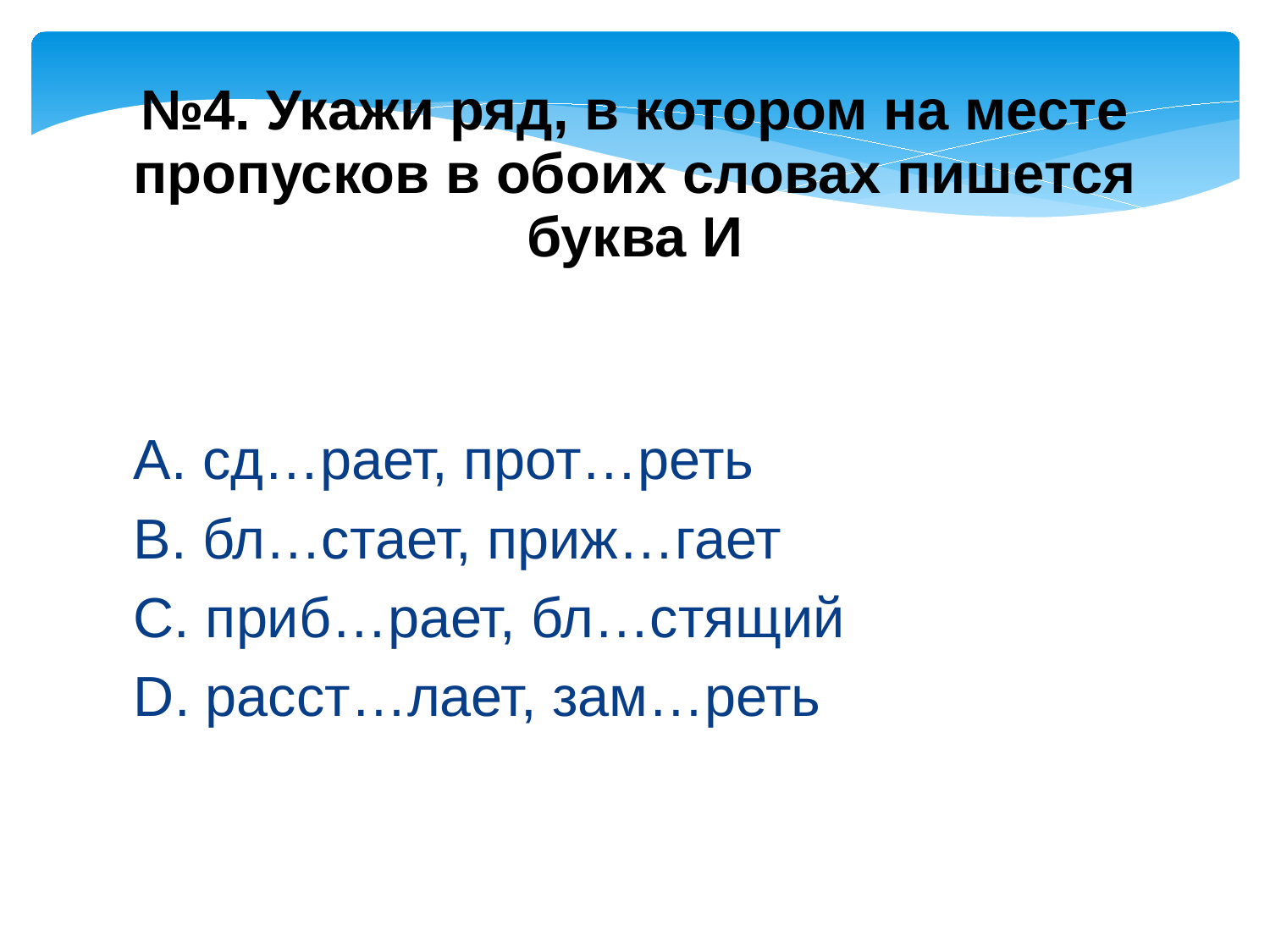

№4. Укажи ряд, в котором на месте пропусков в обоих словах пишется буква И
А. сд…рает, прот…реть
В. бл…стает, приж…гает
С. приб…рает, бл…стящий
D. расст…лает, зам…реть